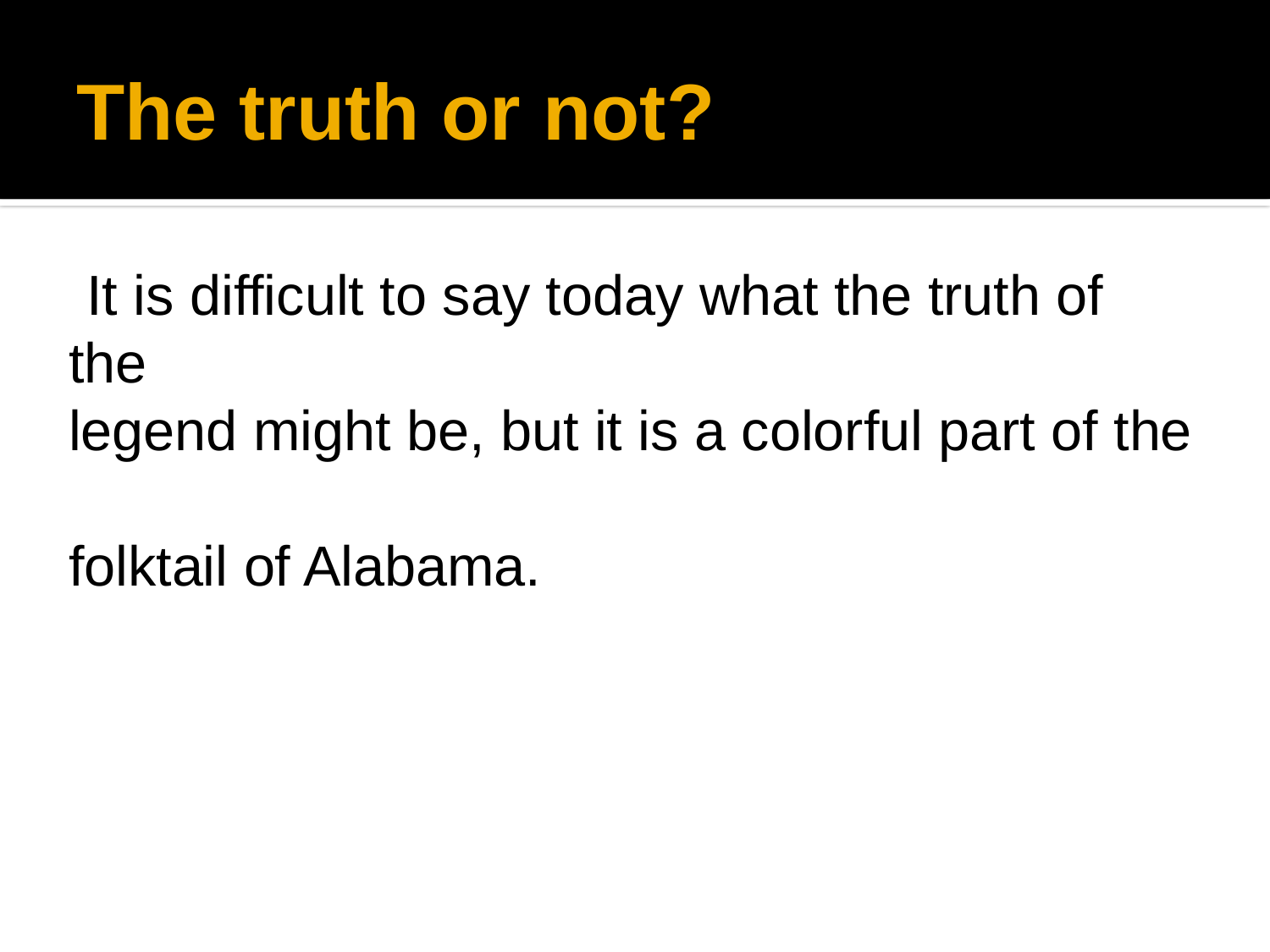

# The truth or not?
    It is difficult to say today what the truth of the
legend might be, but it is a colorful part of the
folktail of Alabama.